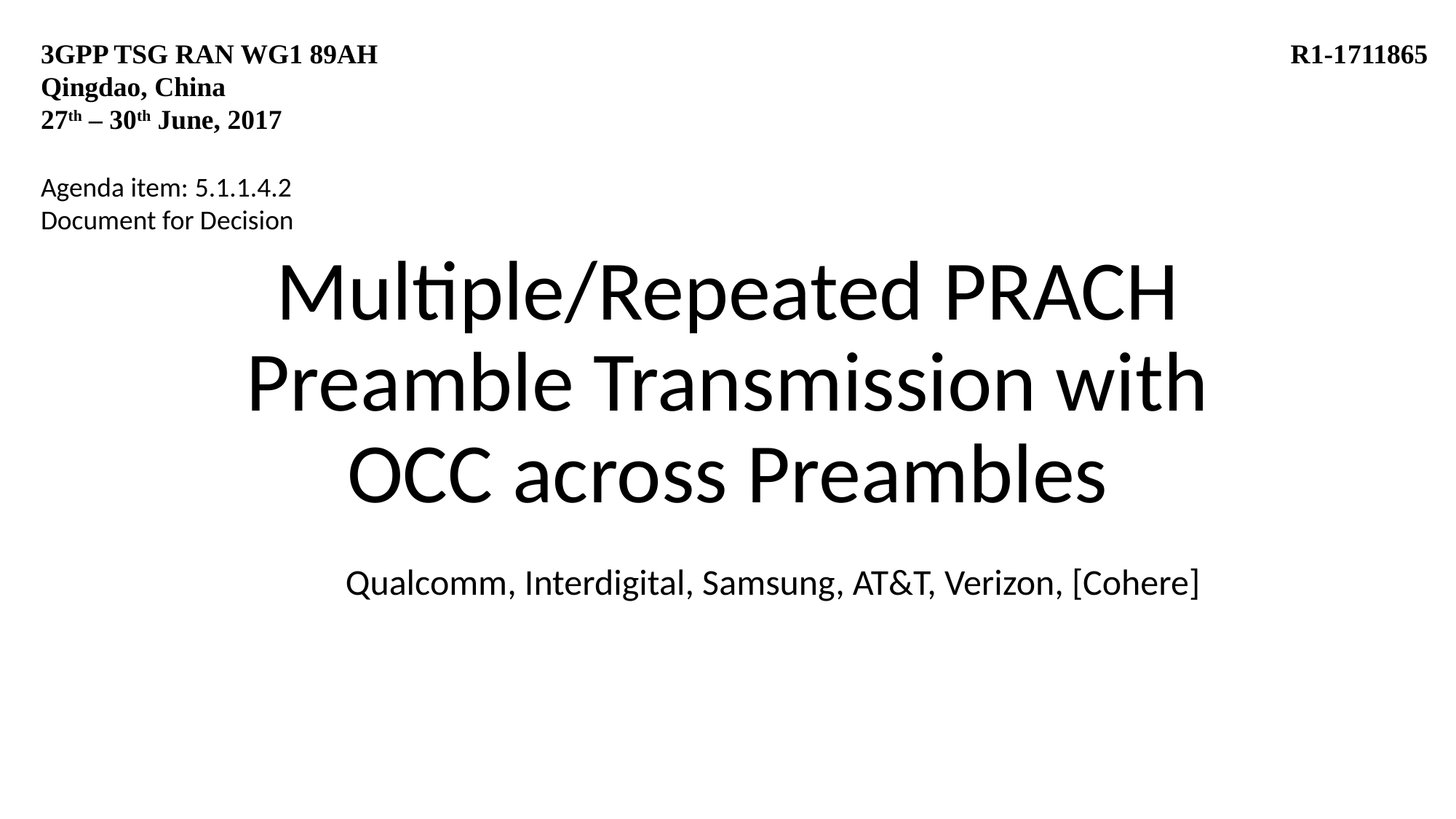

3GPP TSG RAN WG1 89AH		                                                                                                      R1-1711865
Qingdao, China
27th – 30th June, 2017
Agenda item: 5.1.1.4.2
Document for Decision
# Multiple/Repeated PRACH Preamble Transmission with OCC across Preambles
Qualcomm, Interdigital, Samsung, AT&T, Verizon, [Cohere]